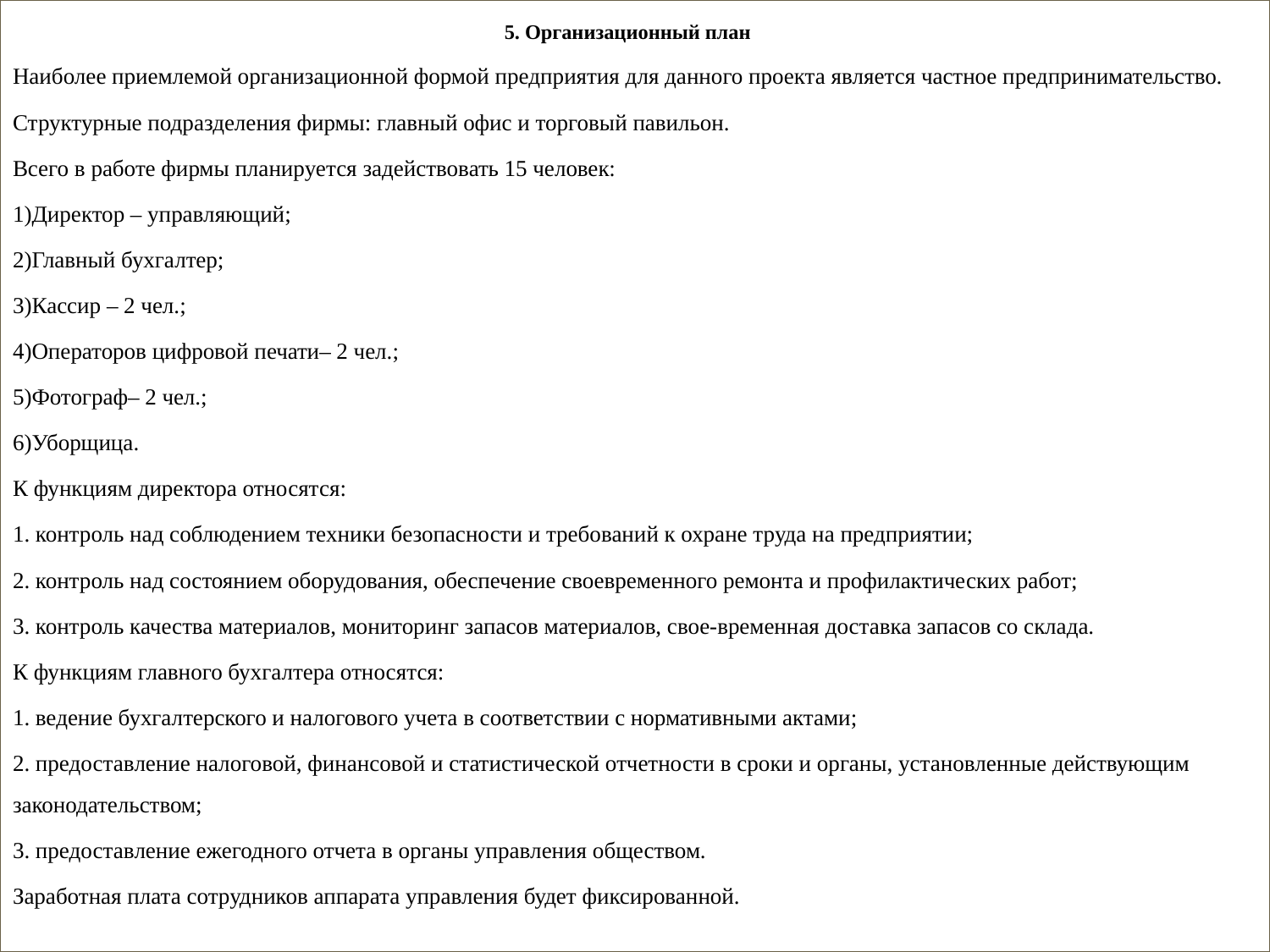

5. Организационный план
Наиболее приемлемой организационной формой предприятия для данного проекта является частное предпринимательство.
Структурные подразделения фирмы: главный офис и торговый павильон.
Всего в работе фирмы планируется задействовать 15 человек:
1)Директор – управляющий;
2)Главный бухгалтер;
3)Кассир – 2 чел.;
4)Операторов цифровой печати– 2 чел.;
5)Фотограф– 2 чел.;
6)Уборщица.
К функциям директора относятся:
1. контроль над соблюдением техники безопасности и требований к охране труда на предприятии;
2. контроль над состоянием оборудования, обеспечение своевременного ремонта и профилактических работ;
3. контроль качества материалов, мониторинг запасов материалов, свое-временная доставка запасов со склада.
К функциям главного бухгалтера относятся:
1. ведение бухгалтерского и налогового учета в соответствии с нормативными актами;
2. предоставление налоговой, финансовой и статистической отчетности в сроки и органы, установленные действующим законодательством;
3. предоставление ежегодного отчета в органы управления обществом.
Заработная плата сотрудников аппарата управления будет фиксированной.